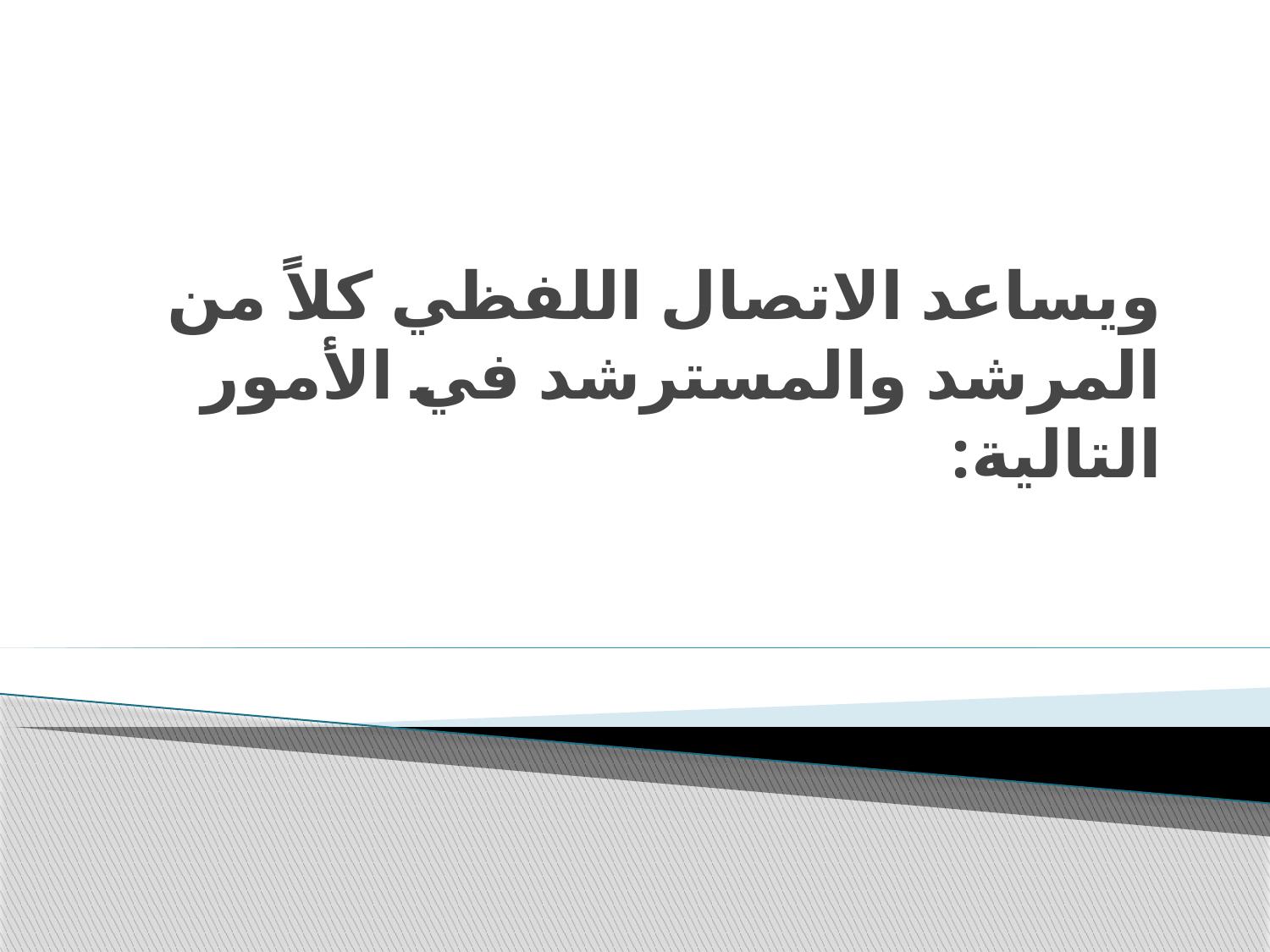

# ويساعد الاتصال اللفظي كلاً من المرشد والمسترشد في الأمور التالية: